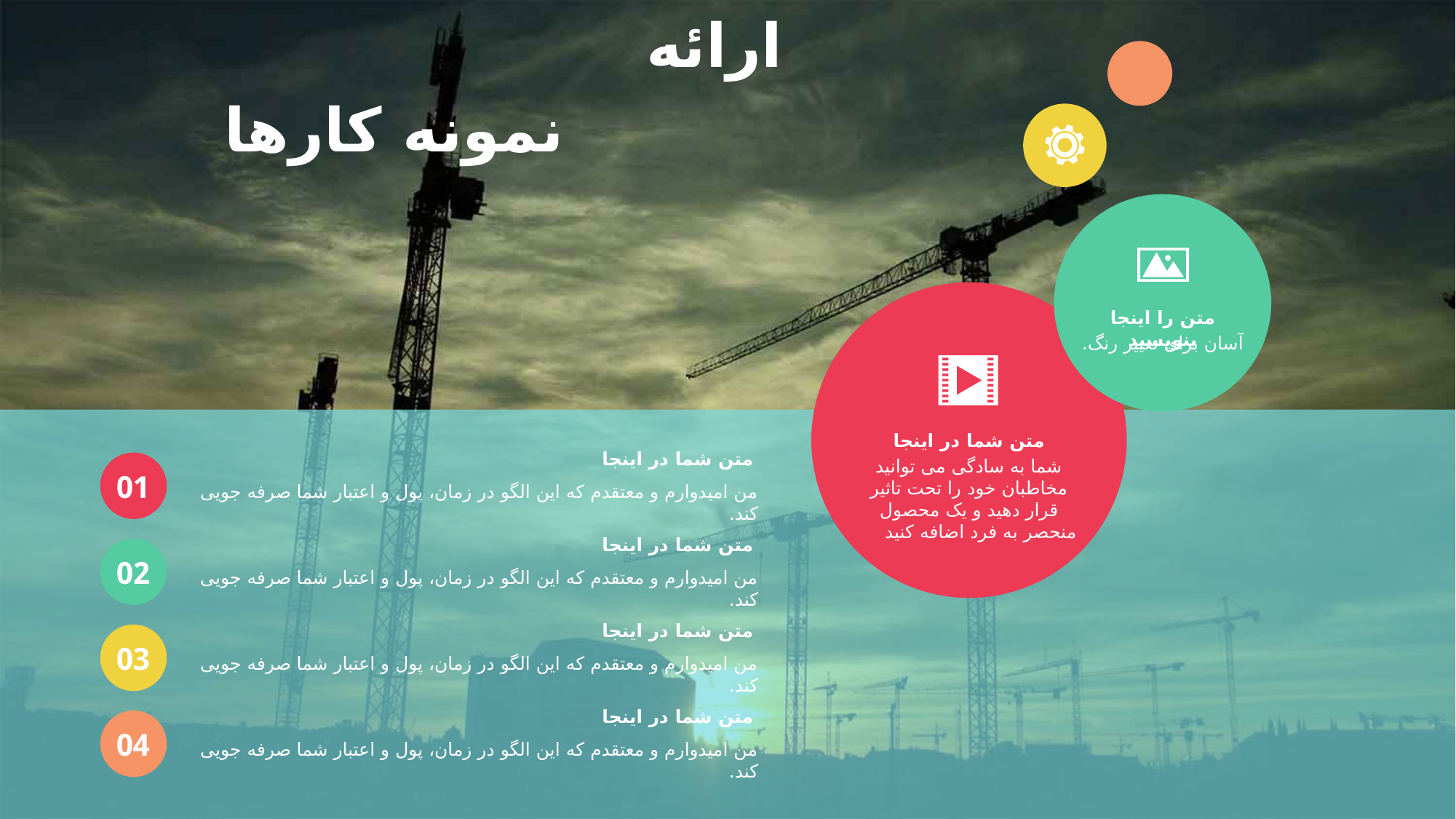

ارائه

نمونه کارها

متن را اینجا بنویسید
آسان برای تغییر رنگ.

متن شما در اینجا
شما به سادگی می توانید مخاطبان خود را تحت تاثیر قرار دهید و یک محصول منحصر به فرد اضافه کنید
متن شما در اینجا
من امیدوارم و معتقدم که این الگو در زمان، پول و اعتبار شما صرفه جویی کند.

01
متن شما در اینجا
من امیدوارم و معتقدم که این الگو در زمان، پول و اعتبار شما صرفه جویی کند.

02
متن شما در اینجا
من امیدوارم و معتقدم که این الگو در زمان، پول و اعتبار شما صرفه جویی کند.

03
متن شما در اینجا
من امیدوارم و معتقدم که این الگو در زمان، پول و اعتبار شما صرفه جویی کند.

04